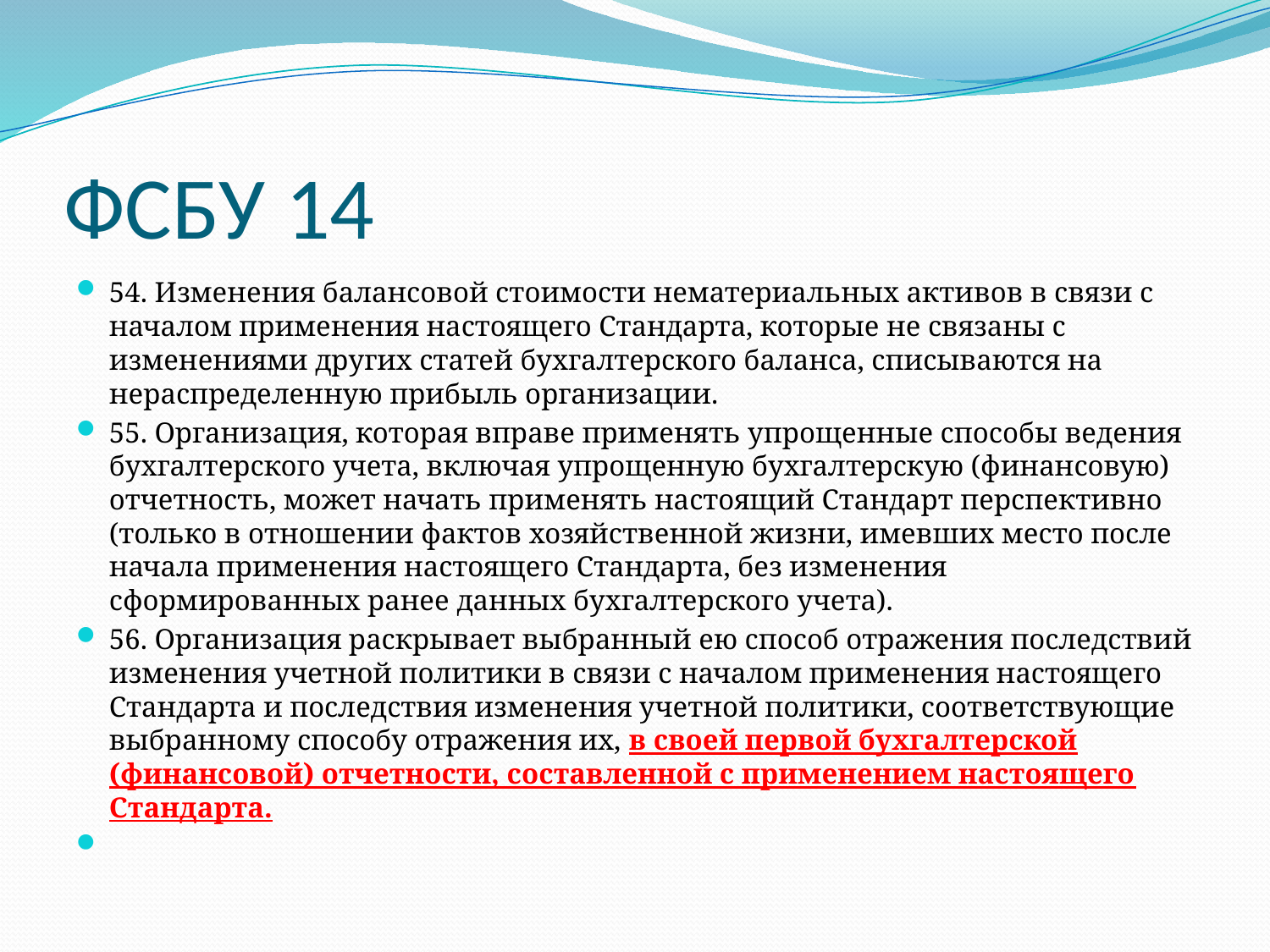

# ФСБУ 14
54. Изменения балансовой стоимости нематериальных активов в связи с началом применения настоящего Стандарта, которые не связаны с изменениями других статей бухгалтерского баланса, списываются на нераспределенную прибыль организации.
55. Организация, которая вправе применять упрощенные способы ведения бухгалтерского учета, включая упрощенную бухгалтерскую (финансовую) отчетность, может начать применять настоящий Стандарт перспективно (только в отношении фактов хозяйственной жизни, имевших место после начала применения настоящего Стандарта, без изменения сформированных ранее данных бухгалтерского учета).
56. Организация раскрывает выбранный ею способ отражения последствий изменения учетной политики в связи с началом применения настоящего Стандарта и последствия изменения учетной политики, соответствующие выбранному способу отражения их, в своей первой бухгалтерской (финансовой) отчетности, составленной с применением настоящего Стандарта.